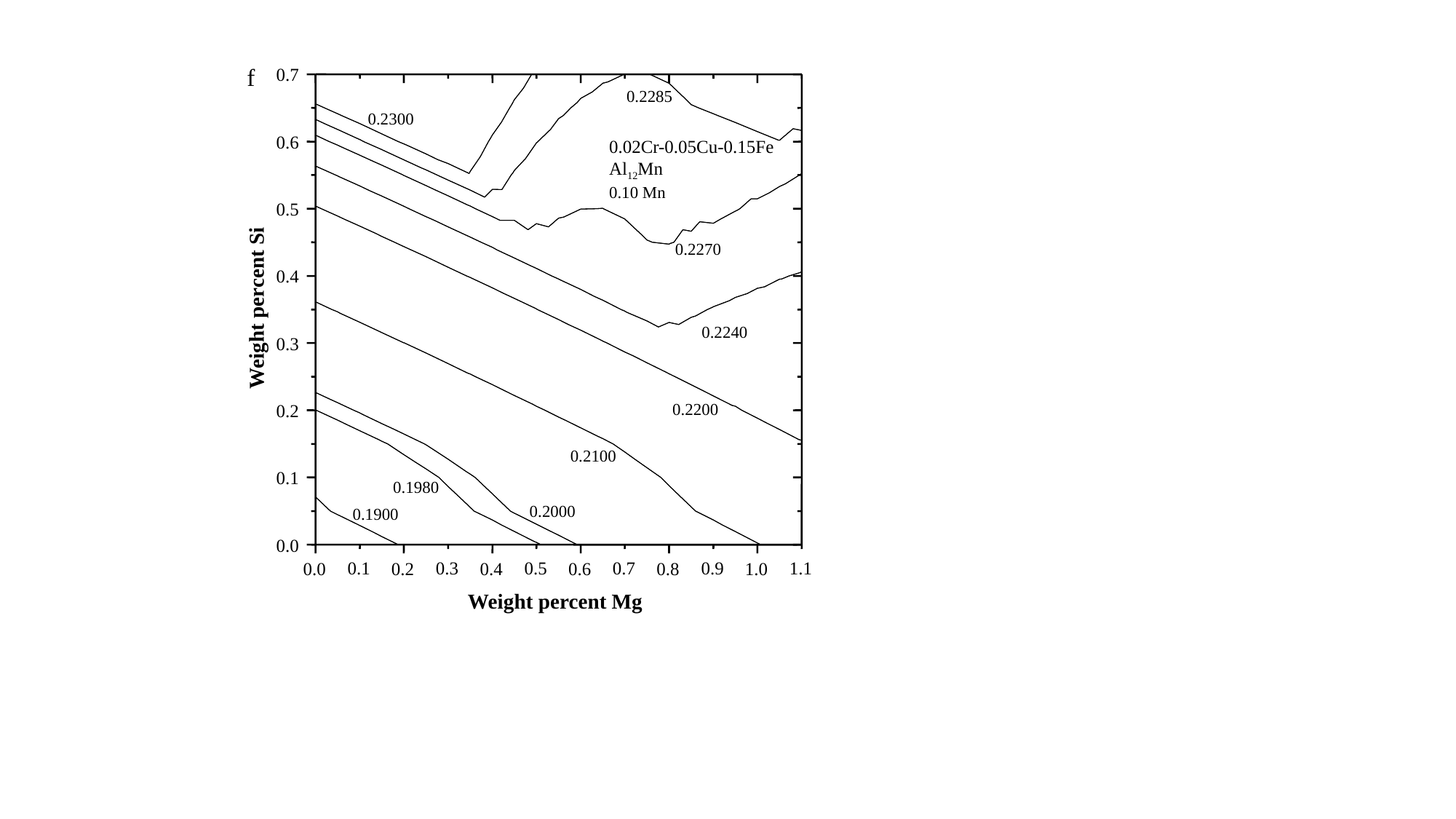

0.7

0.2285
0.2300

0.02Cr-0.05Cu-0.15Fe
Al12Mn
0.10 Mn
0.6

0.5

0.2270

0.4

Weight percent Si

0.2240
0.3

0.2200
0.2

0.2100

0.1
0.1980

0.2000

0.1900

0.0

0.0
0.2
0.4
0.6
0.8
1.0
Weight percent Mg
f
0.1
0.3
0.5
0.7
0.9
1.1